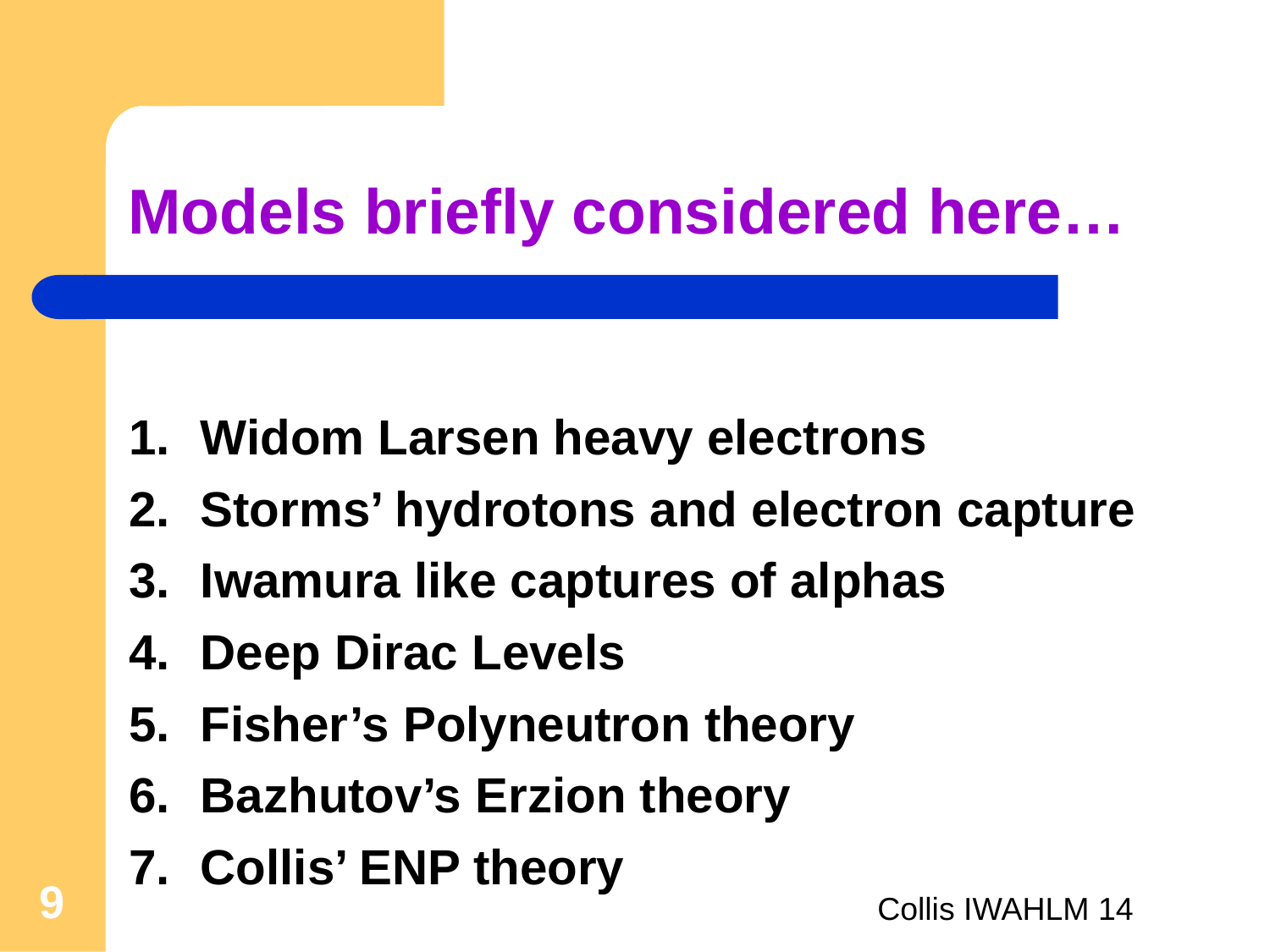

Models briefly considered here…

Widom Larsen heavy electrons
Storms’ hydrotons and electron capture
Iwamura like captures of alphas
Deep Dirac Levels
Fisher’s Polyneutron theory
Bazhutov’s Erzion theory
Collis’ ENP theory

9
Collis IWAHLM 14